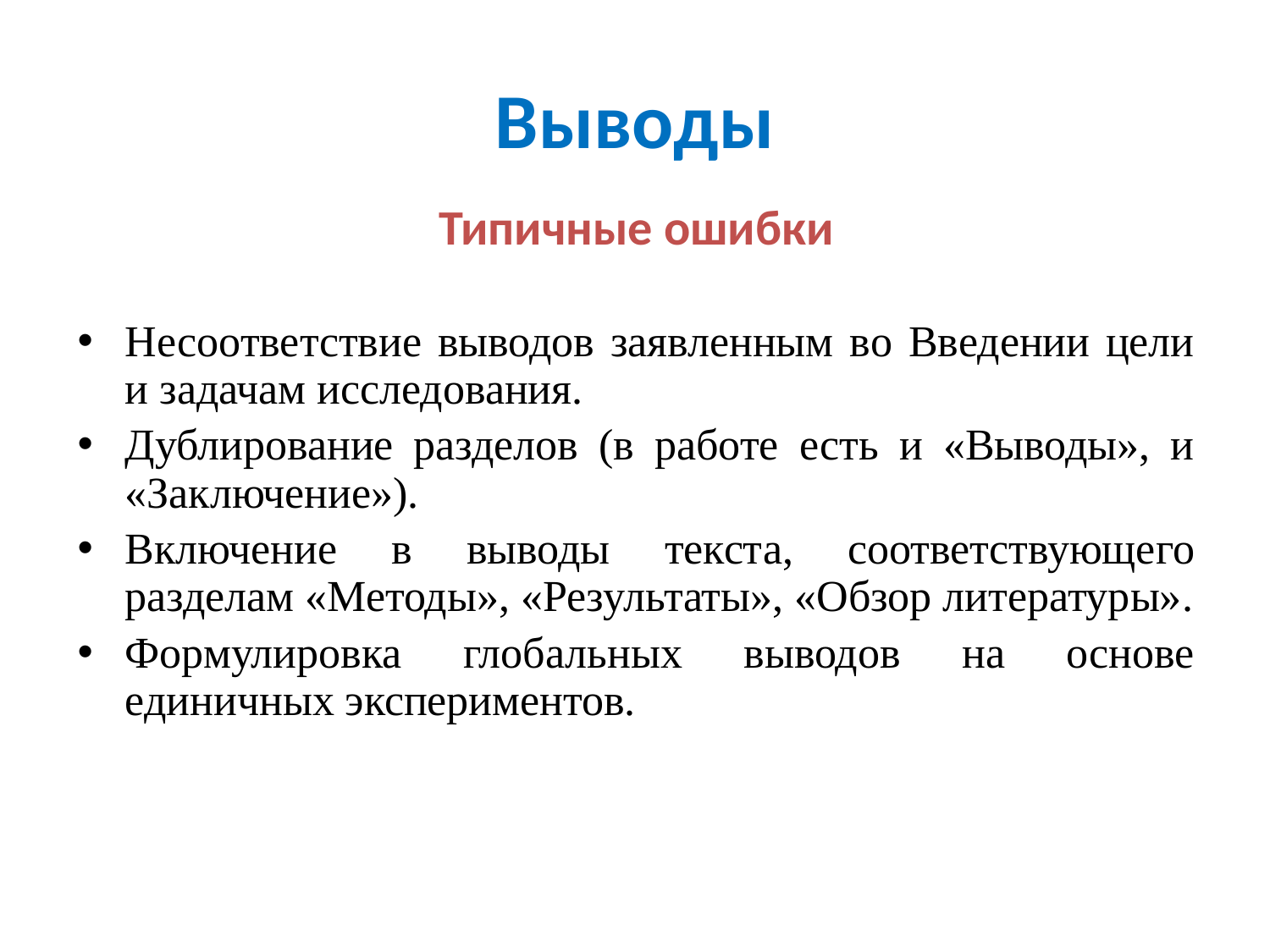

# Выводы
Типичные ошибки

Несоответствие выводов заявленным во Введении цели и задачам исследования.
Дублирование разделов (в работе есть и «Выводы», и «Заключение»).
Включение в выводы текста, соответствующего разделам «Методы», «Результаты», «Обзор литературы».
Формулировка глобальных выводов на основе единичных экспериментов.